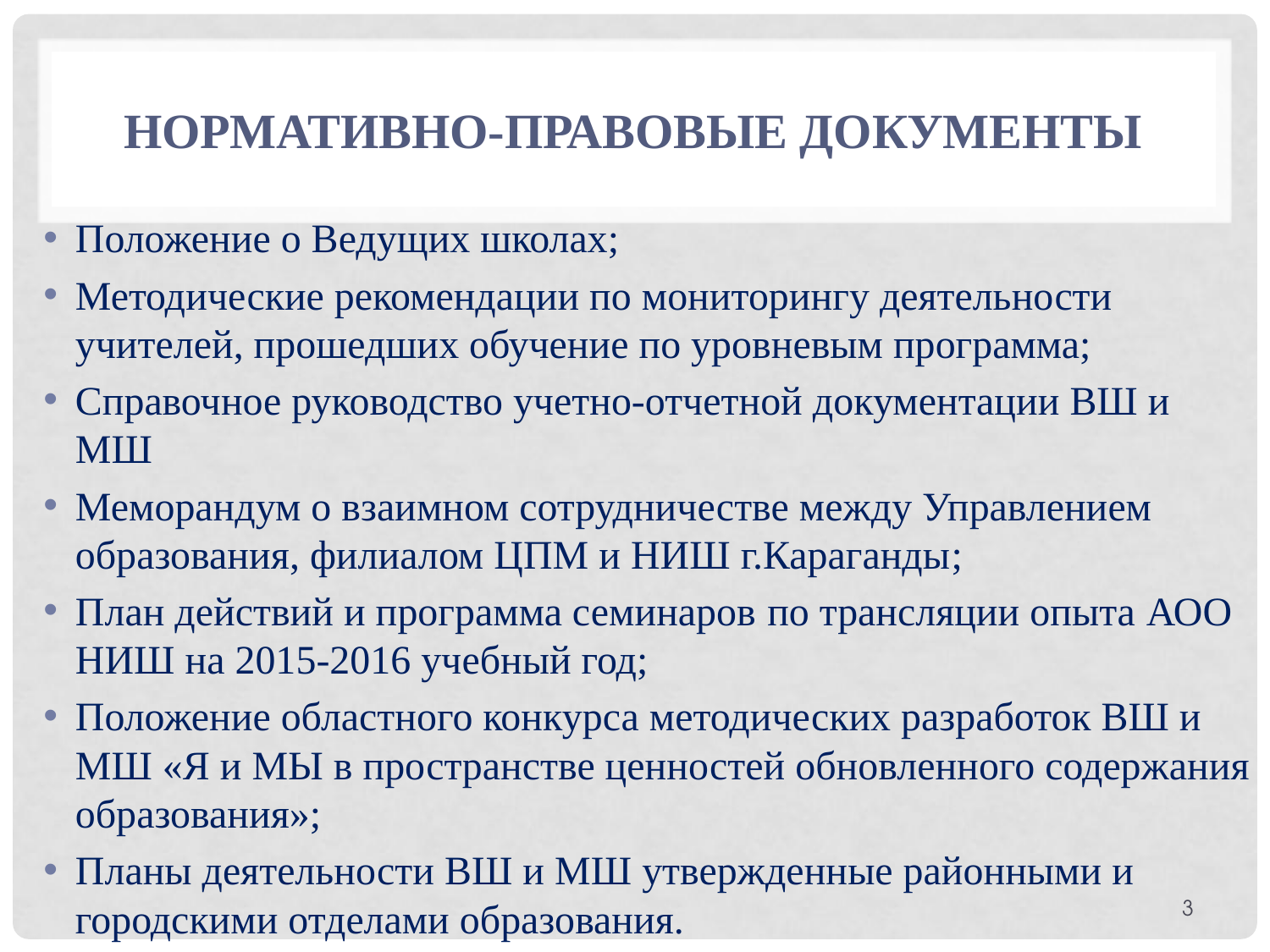

# Нормативно-правовые документы
Положение о Ведущих школах;
Методические рекомендации по мониторингу деятельности учителей, прошедших обучение по уровневым программа;
Справочное руководство учетно-отчетной документации ВШ и МШ
Меморандум о взаимном сотрудничестве между Управлением образования, филиалом ЦПМ и НИШ г.Караганды;
План действий и программа семинаров по трансляции опыта АОО НИШ на 2015-2016 учебный год;
Положение областного конкурса методических разработок ВШ и МШ «Я и МЫ в пространстве ценностей обновленного содержания образования»;
Планы деятельности ВШ и МШ утвержденные районными и городскими отделами образования.

3